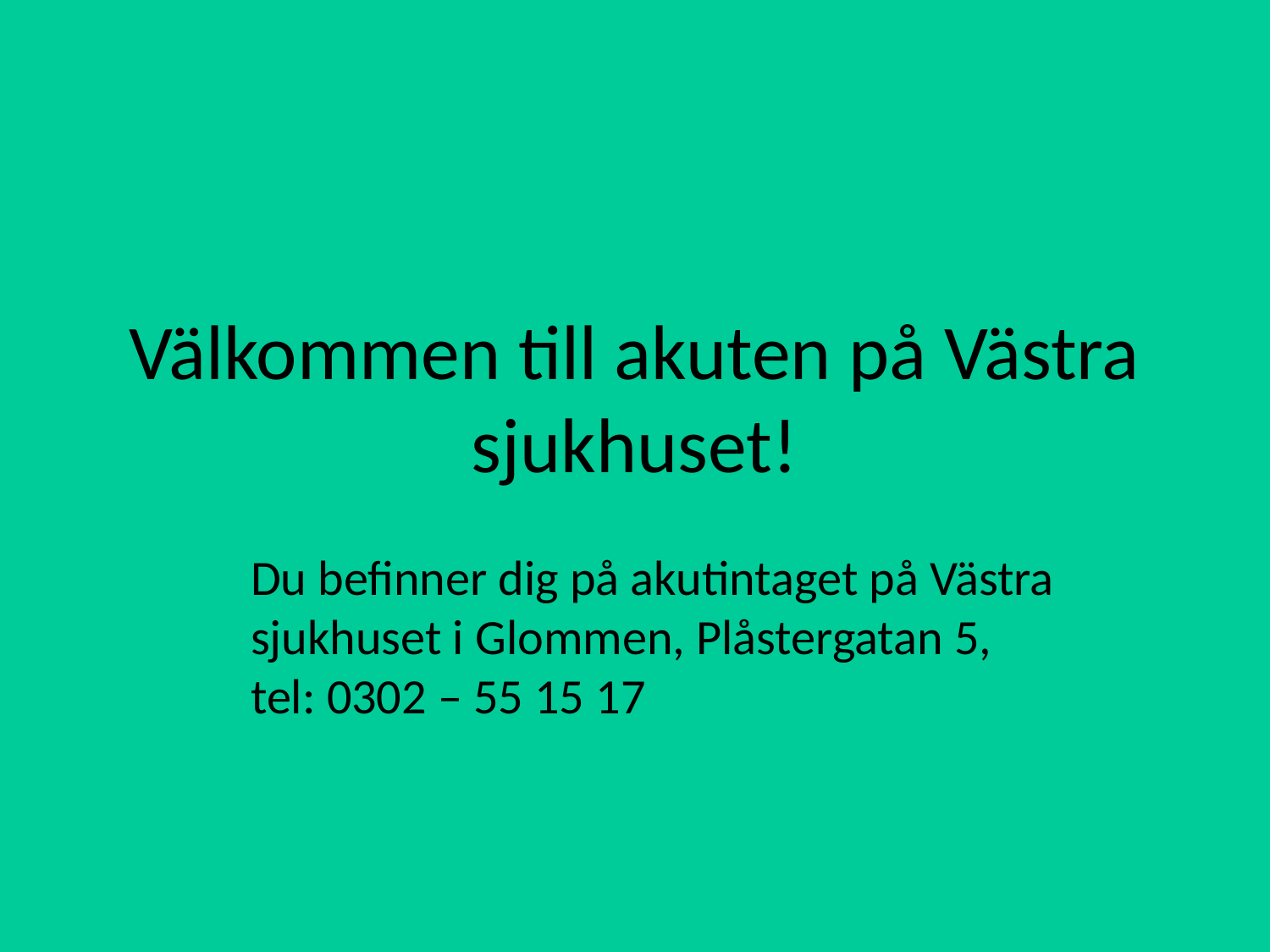

Välkommen till akuten på Västra sjukhuset!
Du befinner dig på akutintaget på Västra sjukhuset i Glommen, Plåstergatan 5, tel: 0302 – 55 15 17